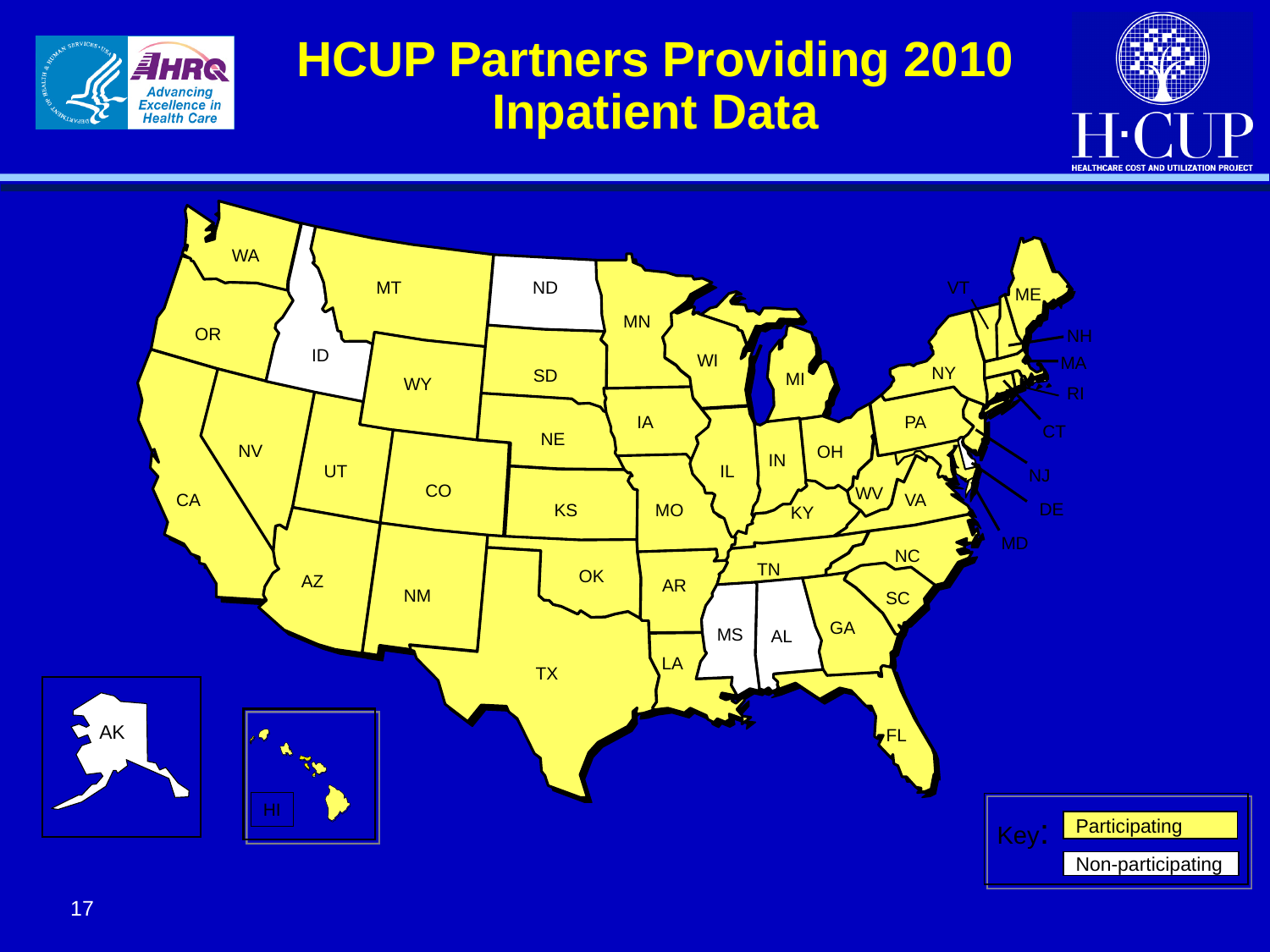

HCUP Partners Providing 2010 Inpatient Data

WA

MT
ND
VT
ME

MN

OR
NH

SD
NV
OH
 IN
AR

ID
WI
MA

NY
MI

WY

RI

IA
PA

CT

NE

UT
IL

NJ

CO
WV

CA
VA

DE
KS
MO
KY

MD

NC

TN

OK

AZ

NM
SC

GA
MS
AL

LA
TX

FL

AK

AK

HI

Key:
Participating
Non-participating
17